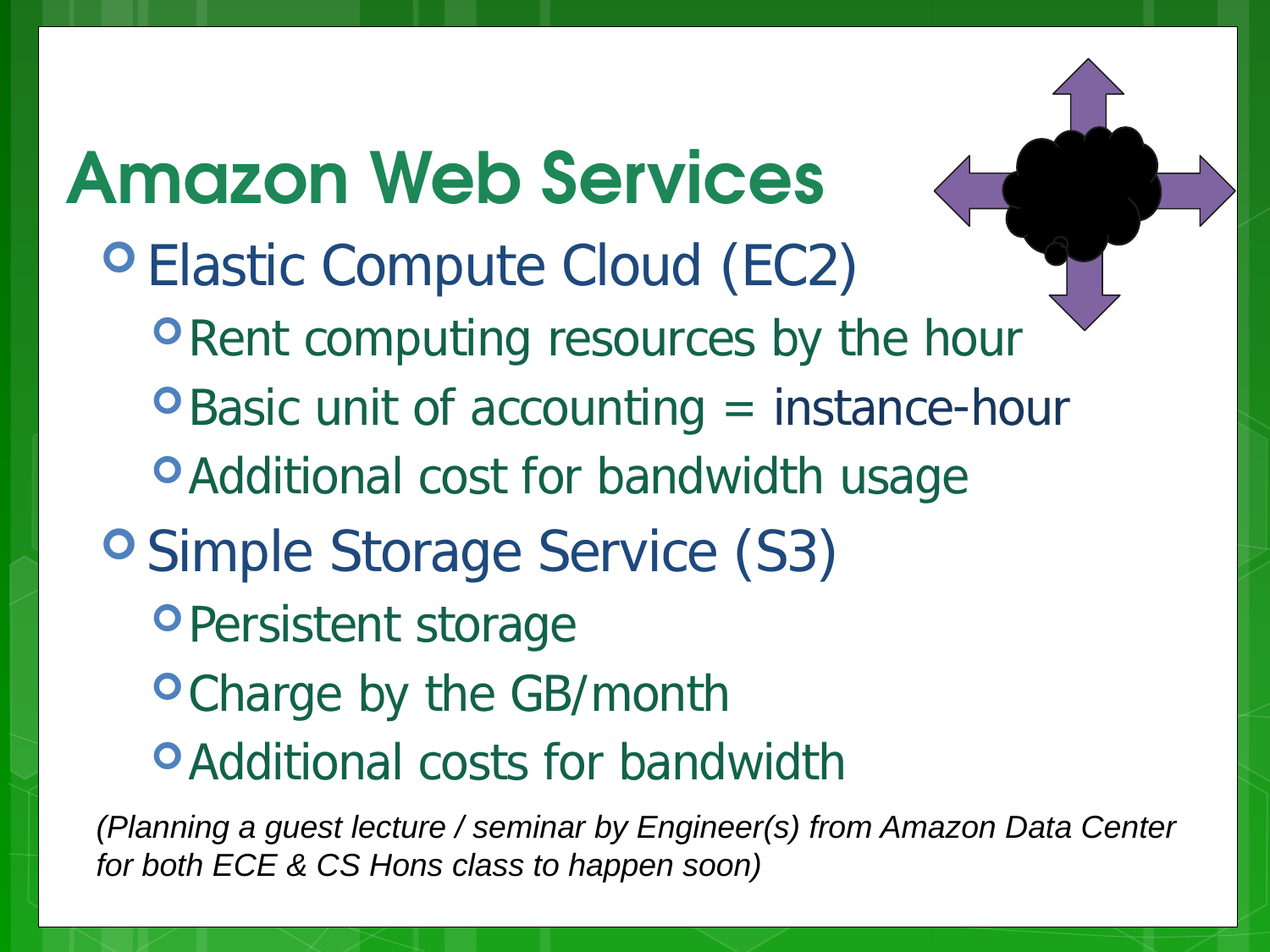

# Amazon Web Services

Elastic Compute Cloud (EC2)
Rent computing resources by the hour
Basic unit of accounting = instance-hour
Additional cost for bandwidth usage
Simple Storage Service (S3)
Persistent storage
Charge by the GB/month
Additional costs for bandwidth

(Planning a guest lecture / seminar by Engineer(s) from Amazon Data Center
for both ECE & CS Hons class to happen soon)